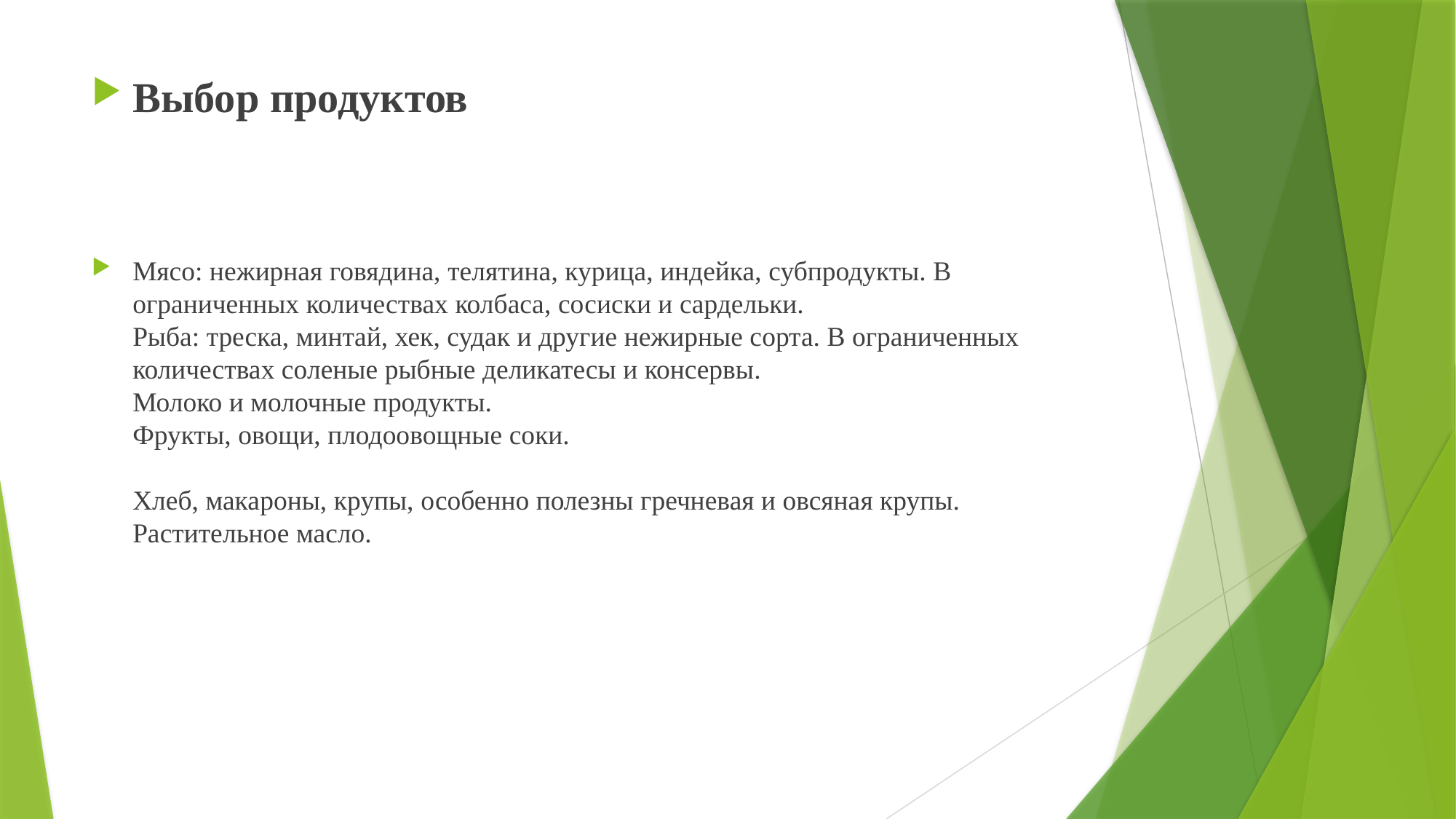

Выбор продуктов

Мясо: нежирная говядина, телятина, курица, индейка, субпродукты. В ограниченных количествах колбаса, сосиски и сардельки.
Рыба: треска, минтай, хек, судак и другие нежирные сорта. В ограниченных количествах соленые рыбные деликатесы и консервы.
Молоко и молочные продукты.
Фрукты, овощи, плодоовощные соки.
Хлеб, макароны, крупы, особенно полезны гречневая и овсяная крупы.
Растительное масло.